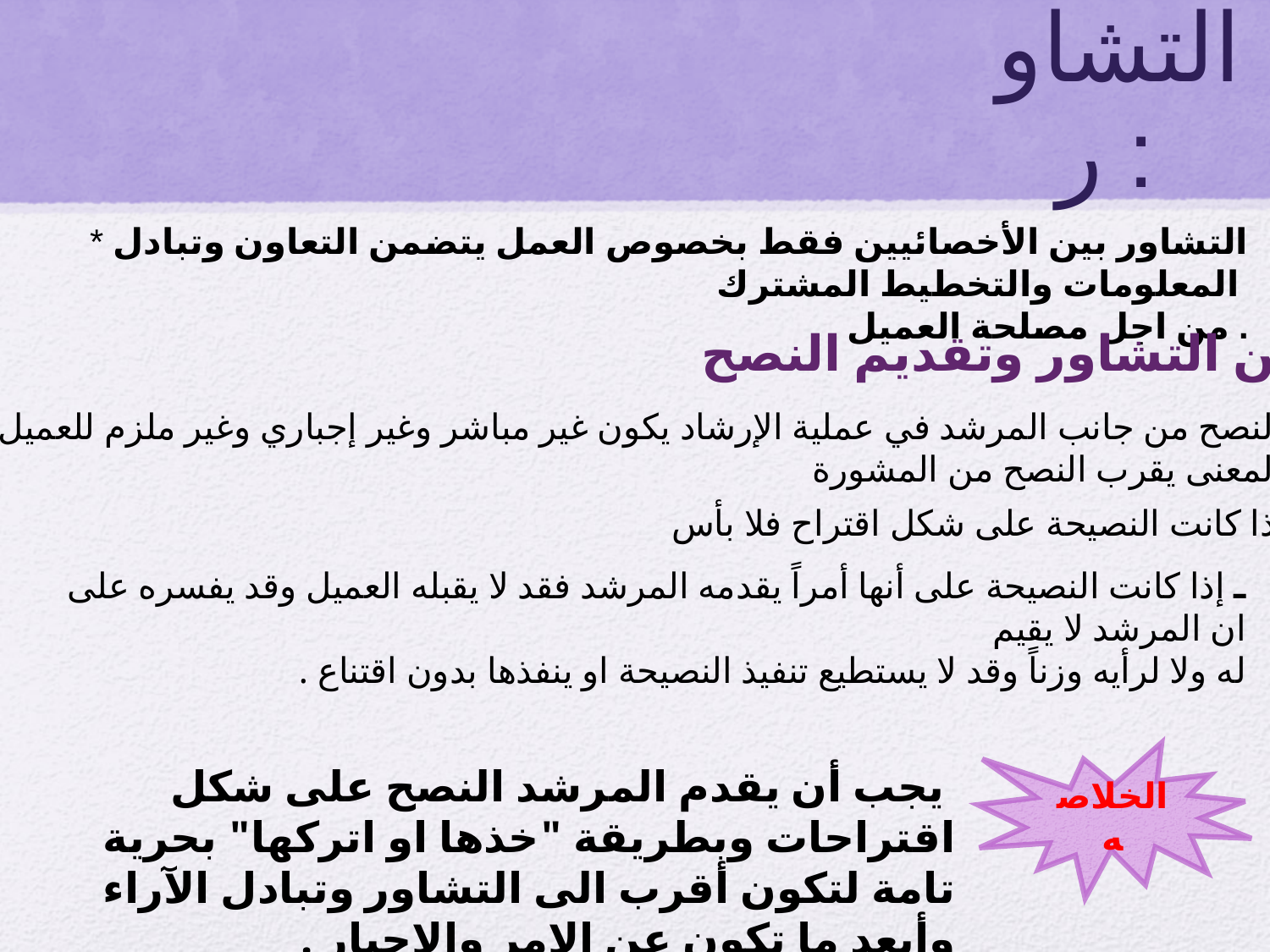

# التشاور :
* التشاور بين الأخصائيين فقط بخصوص العمل يتضمن التعاون وتبادل المعلومات والتخطيط المشترك
من اجل مصلحة العميل .
بين التشاور وتقديم النصح :
 ـ تقديم النصح من جانب المرشد في عملية الإرشاد يكون غير مباشر وغير إجباري وغير ملزم للعميل
وبهذا المعنى يقرب النصح من المشورة .
 ـ إذا كانت النصيحة على شكل اقتراح فلا بأس .
ـ إذا كانت النصيحة على أنها أمراً يقدمه المرشد فقد لا يقبله العميل وقد يفسره على ان المرشد لا يقيم
له ولا لرأيه وزناً وقد لا يستطيع تنفيذ النصيحة او ينفذها بدون اقتناع .
الخلاصه
 يجب أن يقدم المرشد النصح على شكل اقتراحات وبطريقة "خذها او اتركها" بحرية تامة لتكون أقرب الى التشاور وتبادل الآراء وأبعد ما تكون عن الامر والاجبار .